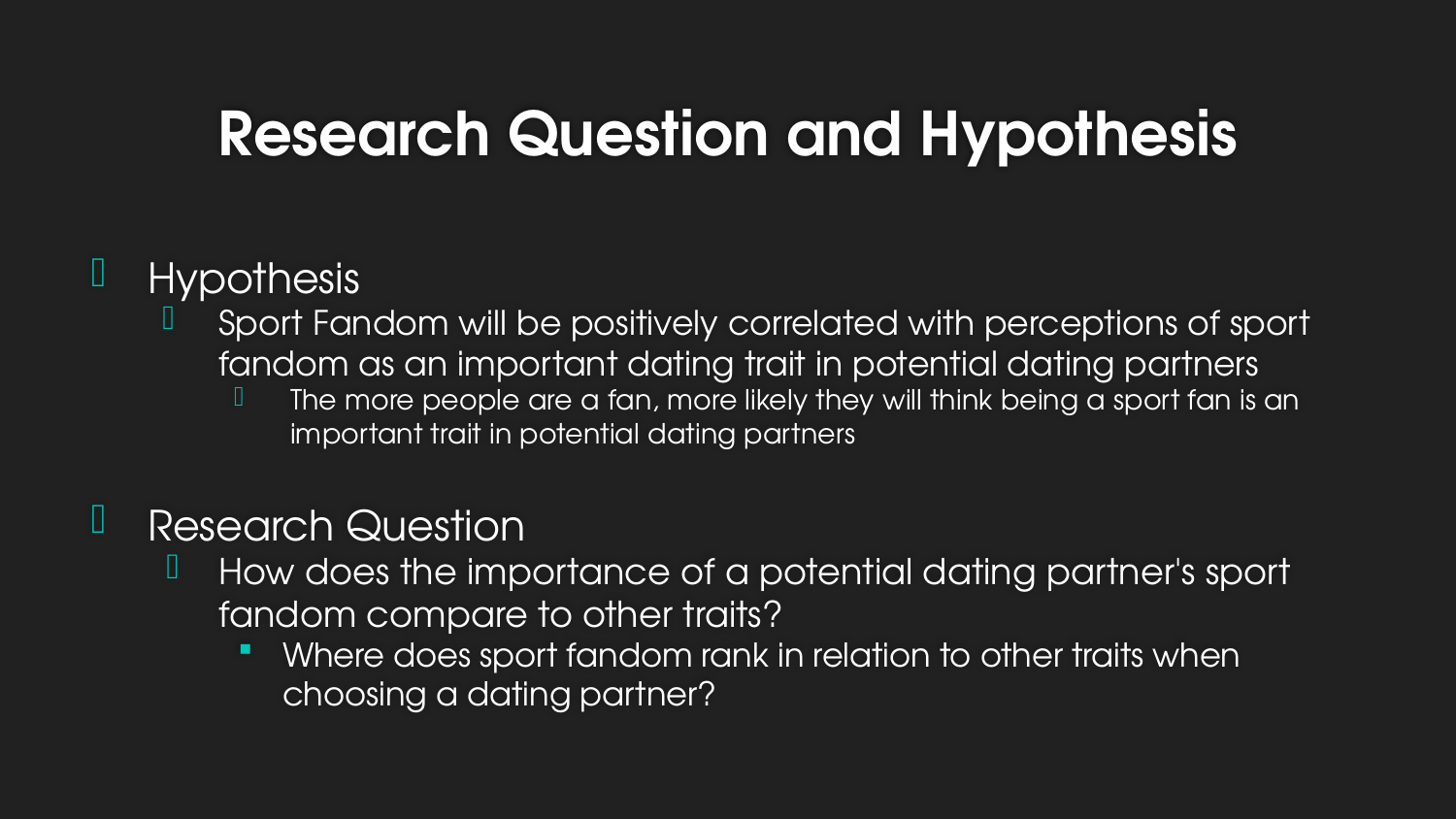

# Research Question and Hypothesis
Hypothesis
Sport Fandom will be positively correlated with perceptions of sport fandom as an important dating trait in potential dating partners
The more people are a fan, more likely they will think being a sport fan is an important trait in potential dating partners

Research Question
How does the importance of a potential dating partner's sport fandom compare to other traits?
Where does sport fandom rank in relation to other traits when choosing a dating partner?